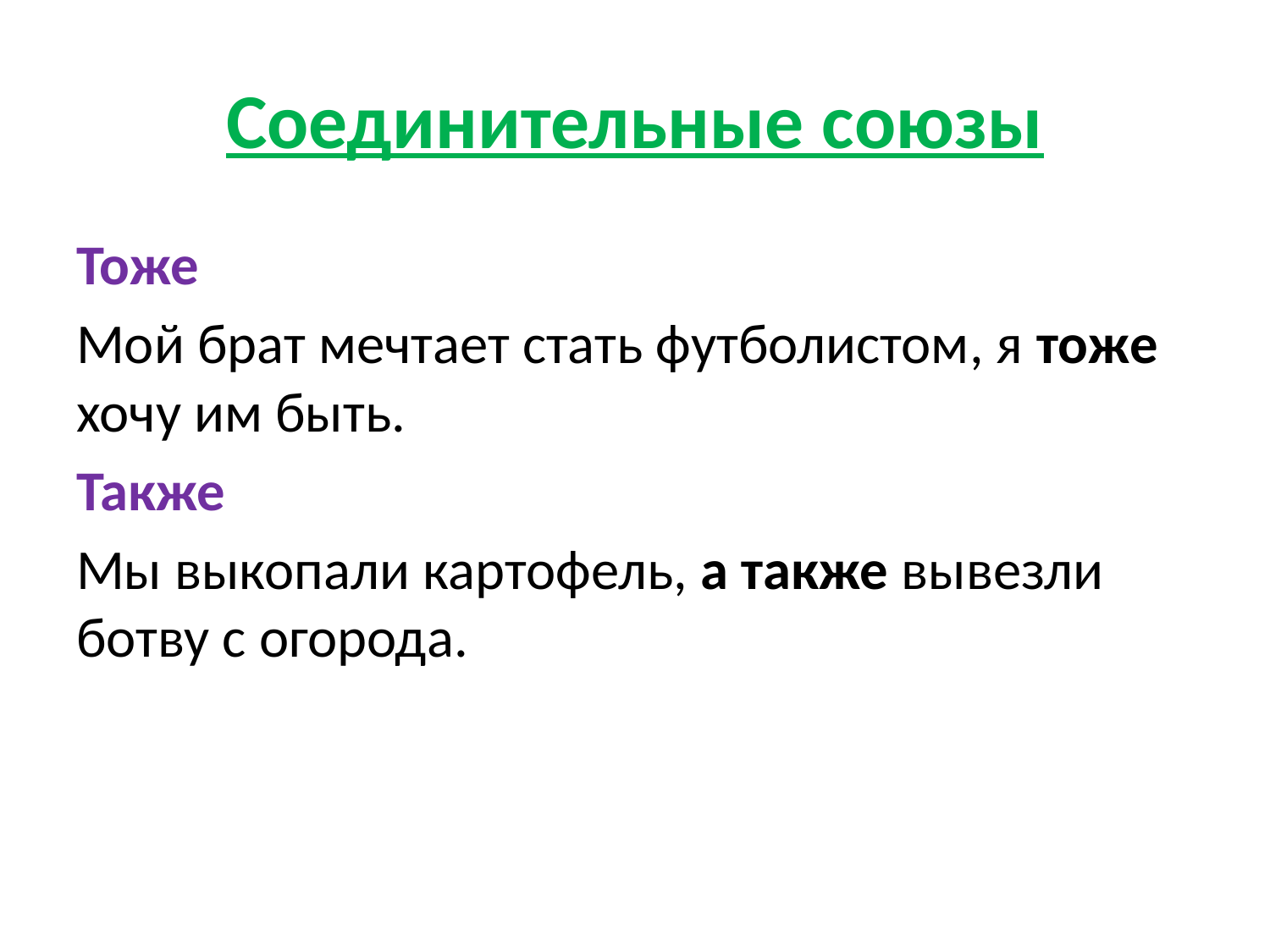

# Соединительные союзы
Тоже
Мой брат мечтает стать футболистом, я тоже хочу им быть.
Также
Мы выкопали картофель, а также вывезли  ботву с огорода.